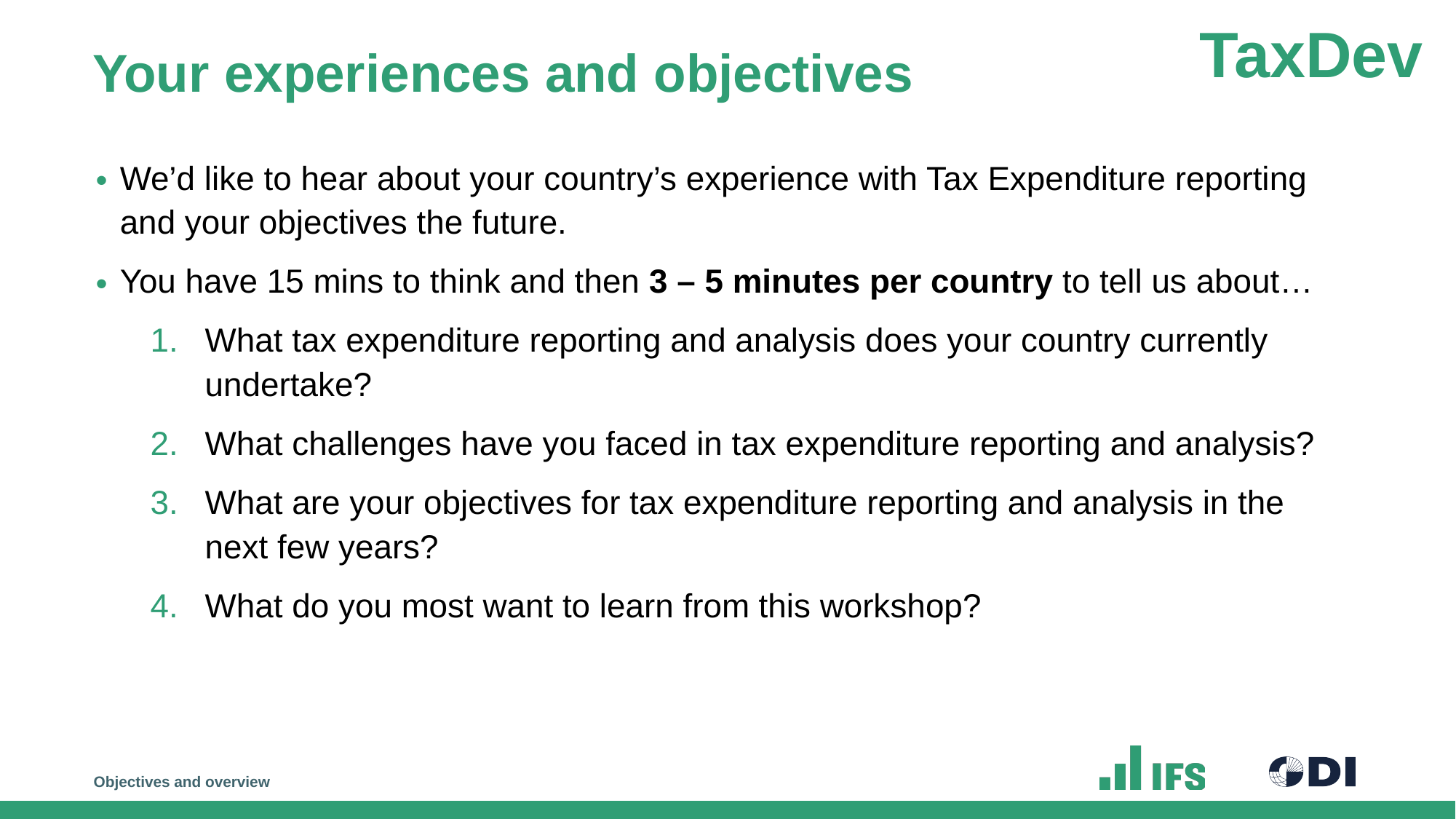

# Your experiences and objectives
We’d like to hear about your country’s experience with Tax Expenditure reporting and your objectives the future.
You have 15 mins to think and then 3 – 5 minutes per country to tell us about…
What tax expenditure reporting and analysis does your country currently undertake?
What challenges have you faced in tax expenditure reporting and analysis?
What are your objectives for tax expenditure reporting and analysis in the next few years?
What do you most want to learn from this workshop?

Objectives and overview